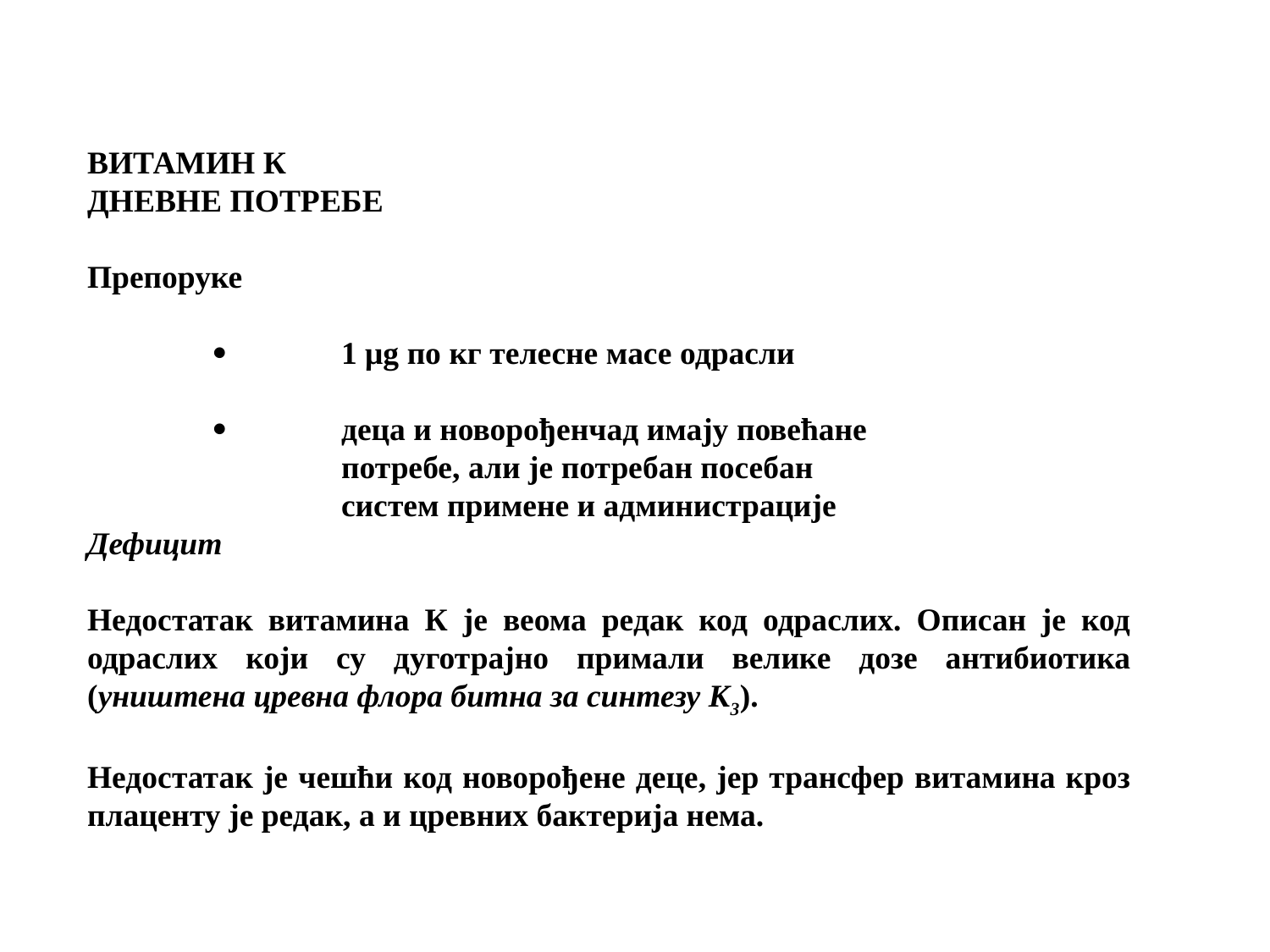

ВИТАМИН К
ДНЕВНЕ ПОТРЕБЕ

Препоруке

•	1 μg по кг телесне масе одрасли

•	деца и новорођенчад имају повећане
	потребе, али је потребан посебан
	систем примене и администрације
Дефицит

Недостатак витамина К је веома редак код одраслих. Описан је код одраслих који су дуготрајно примали велике дозе антибиотика (уништена цревна флора битна за синтезу К3).

Недостатак је чешћи код новорођене деце, јер трансфер витамина кроз плаценту је редак, а и цревних бактерија нема.